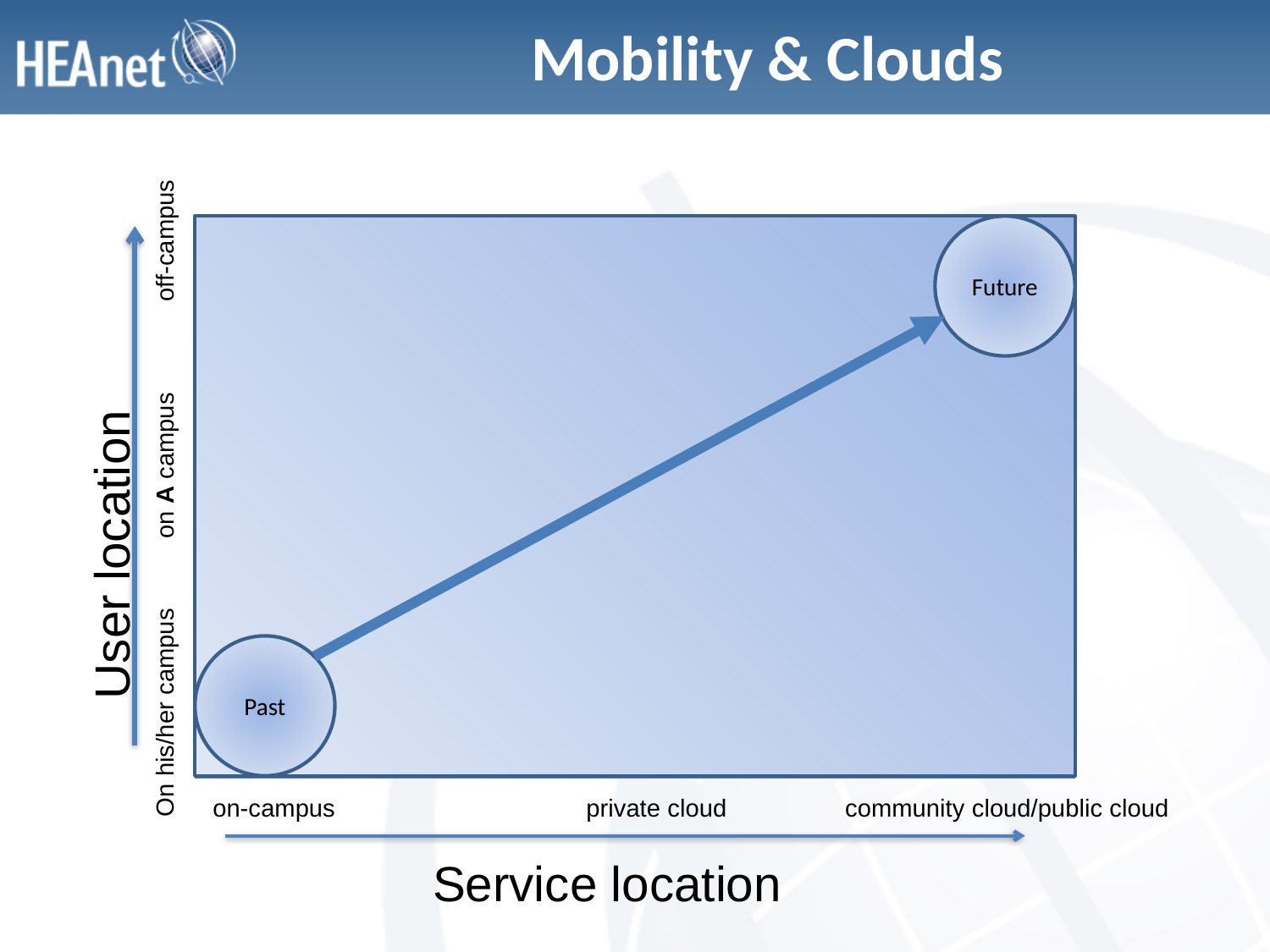

# Mobility & Clouds

Future
On his/her campus          on A campus             off-campus
User location
Past
on-campus                                    private cloud                 community cloud/public cloud
Service location